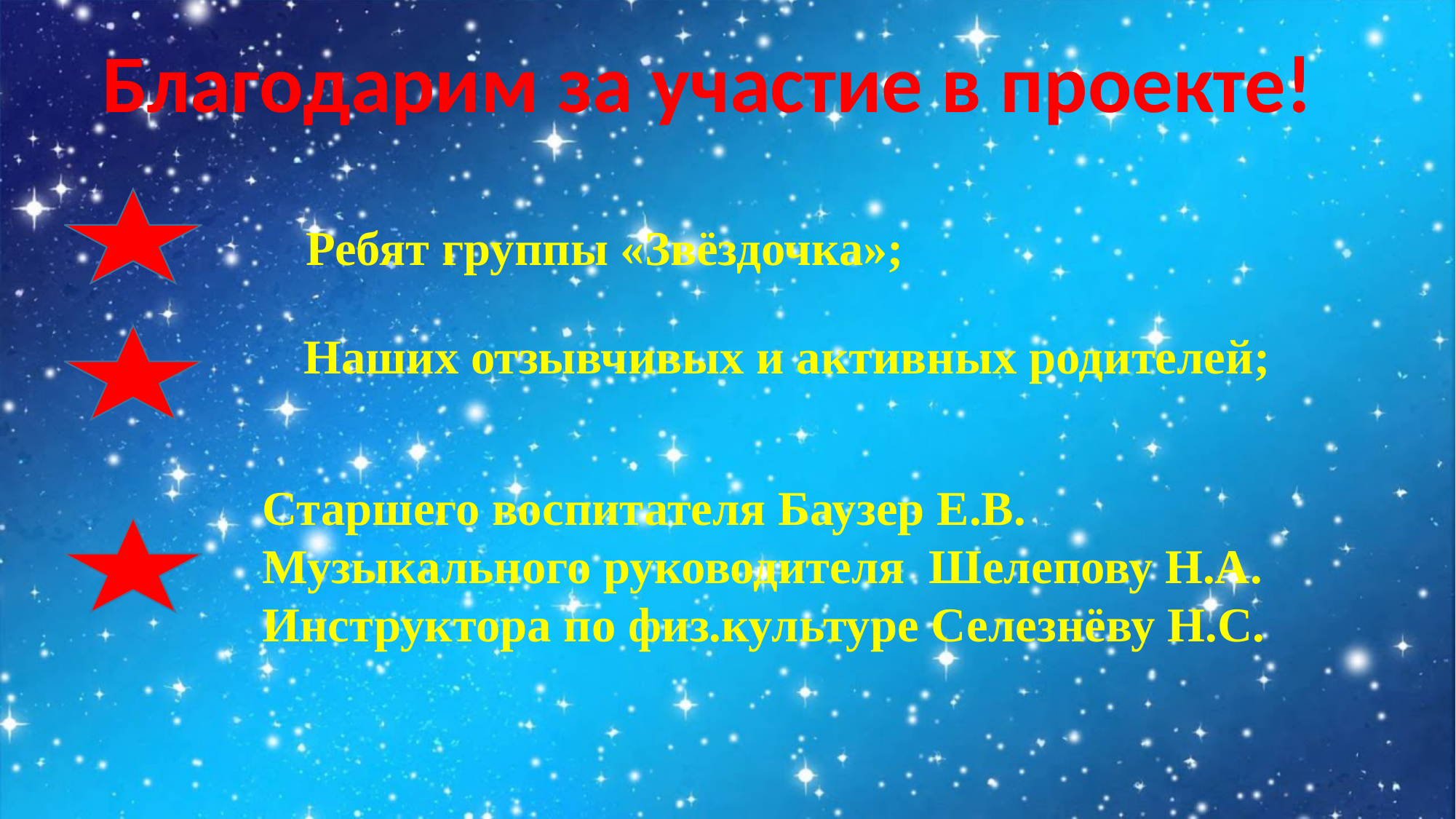

Благодарим за участие в проекте!

Ребят группы «Звёздочка»;
Наших отзывчивых и активных родителей;

Старшего воспитателя Баузер Е.В.
Музыкального руководителя  Шелепову Н.А.
Инструктора по физ.культуре Селезнёву Н.С.